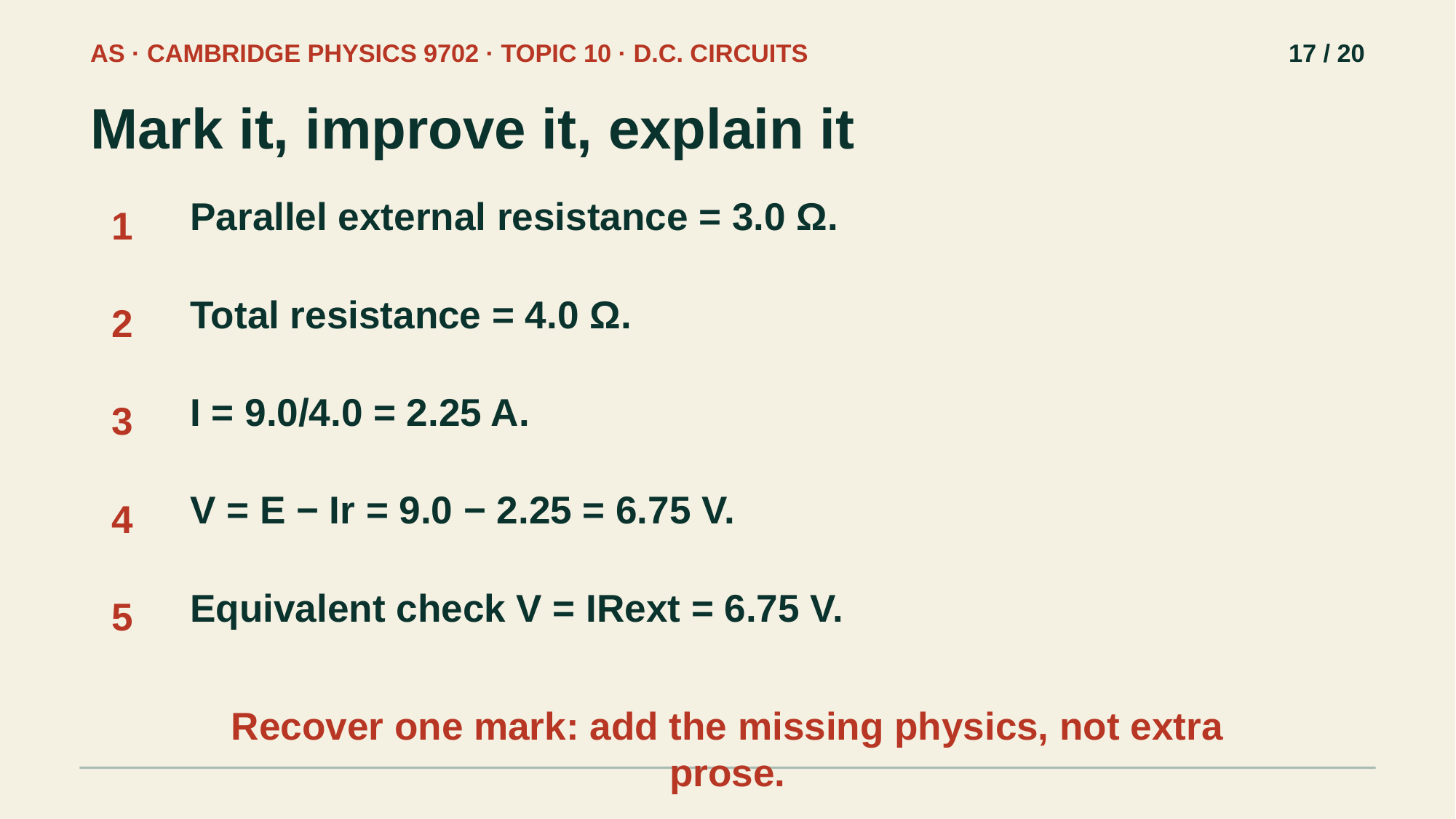

AS · CAMBRIDGE PHYSICS 9702 · TOPIC 10 · D.C. CIRCUITS
17 / 20
Mark it, improve it, explain it
Parallel external resistance = 3.0 Ω.
1
Total resistance = 4.0 Ω.
2
I = 9.0/4.0 = 2.25 A.
3
V = E − Ir = 9.0 − 2.25 = 6.75 V.
4
Equivalent check V = IRext = 6.75 V.
5
Recover one mark: add the missing physics, not extra prose.